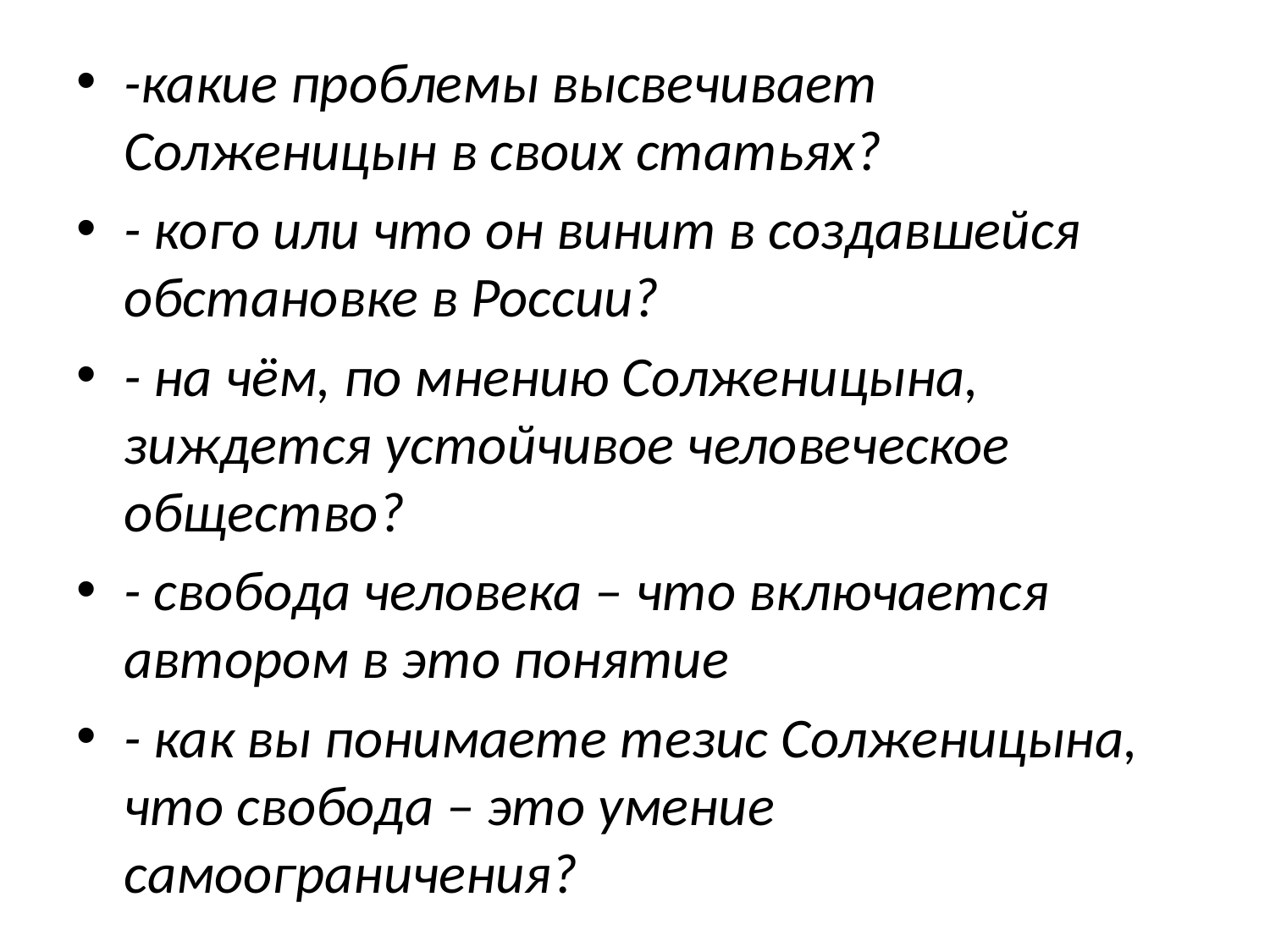

#
-какие проблемы высвечивает Солженицын в своих статьях?
- кого или что он винит в создавшейся обстановке в России?
- на чём, по мнению Солженицына, зиждется устойчивое человеческое общество?
- свобода человека – что включается автором в это понятие
- как вы понимаете тезис Солженицына, что свобода – это умение самоограничения?